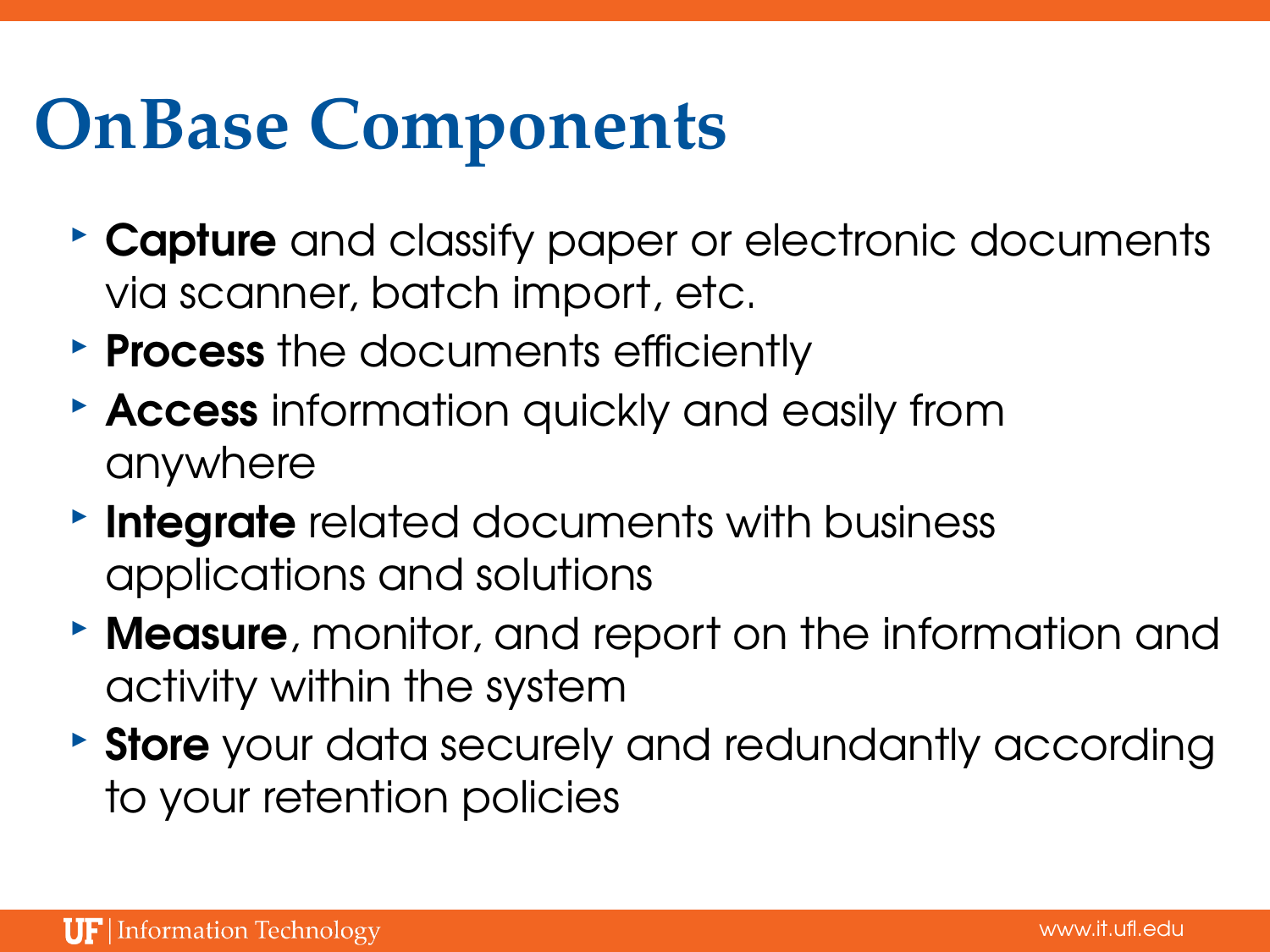

# OnBase Components
Capture and classify paper or electronic documents via scanner, batch import, etc.
Process the documents efficiently
Access information quickly and easily from anywhere
Integrate related documents with business applications and solutions
Measure, monitor, and report on the information and activity within the system
Store your data securely and redundantly according to your retention policies